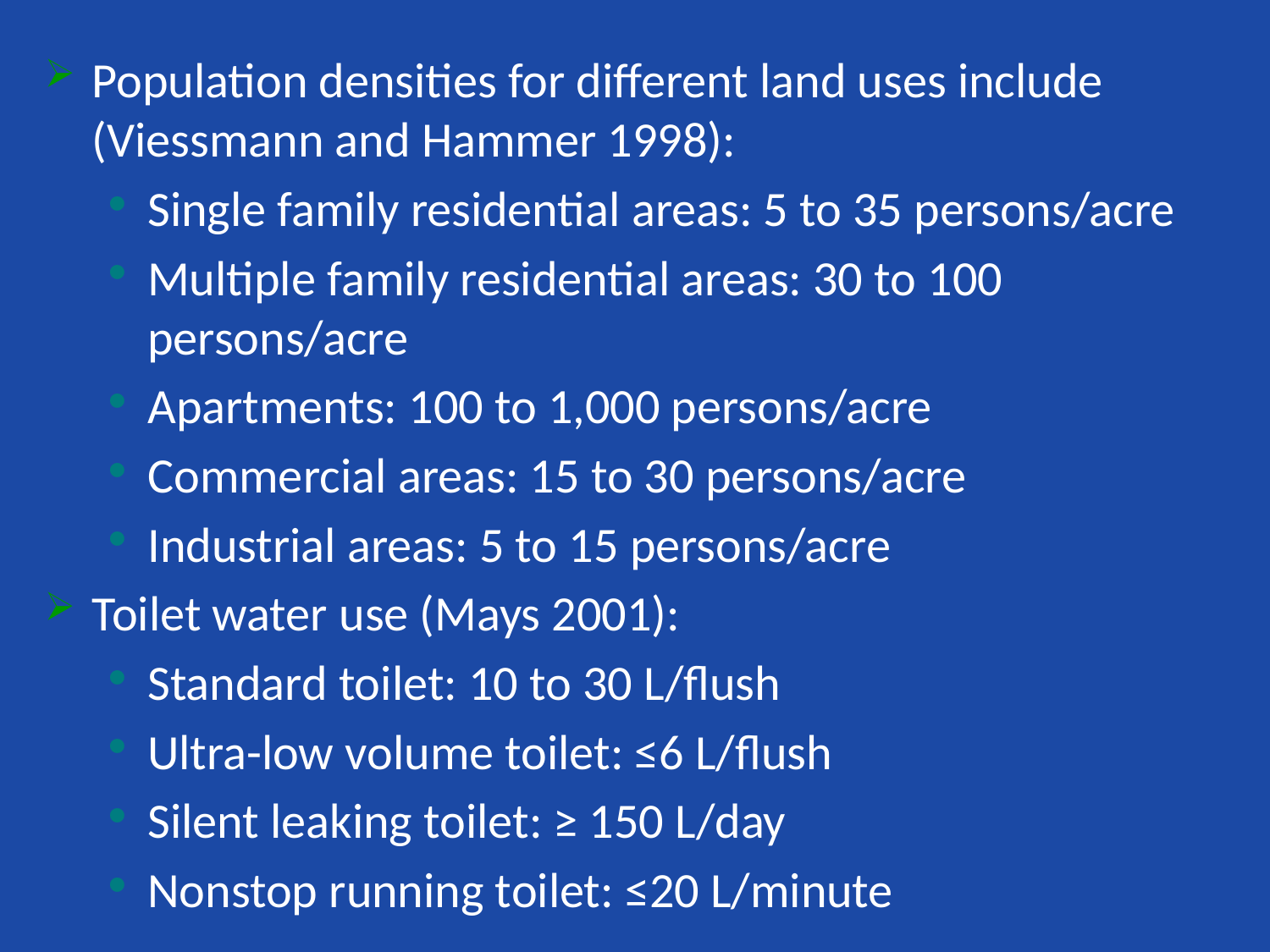

Population densities for different land uses include (Viessmann and Hammer 1998):
Single family residential areas: 5 to 35 persons/acre
Multiple family residential areas: 30 to 100 persons/acre
Apartments: 100 to 1,000 persons/acre
Commercial areas: 15 to 30 persons/acre
Industrial areas: 5 to 15 persons/acre
Toilet water use (Mays 2001):
Standard toilet: 10 to 30 L/flush
Ultra-low volume toilet: ≤6 L/flush
Silent leaking toilet: ≥ 150 L/day
Nonstop running toilet: ≤20 L/minute